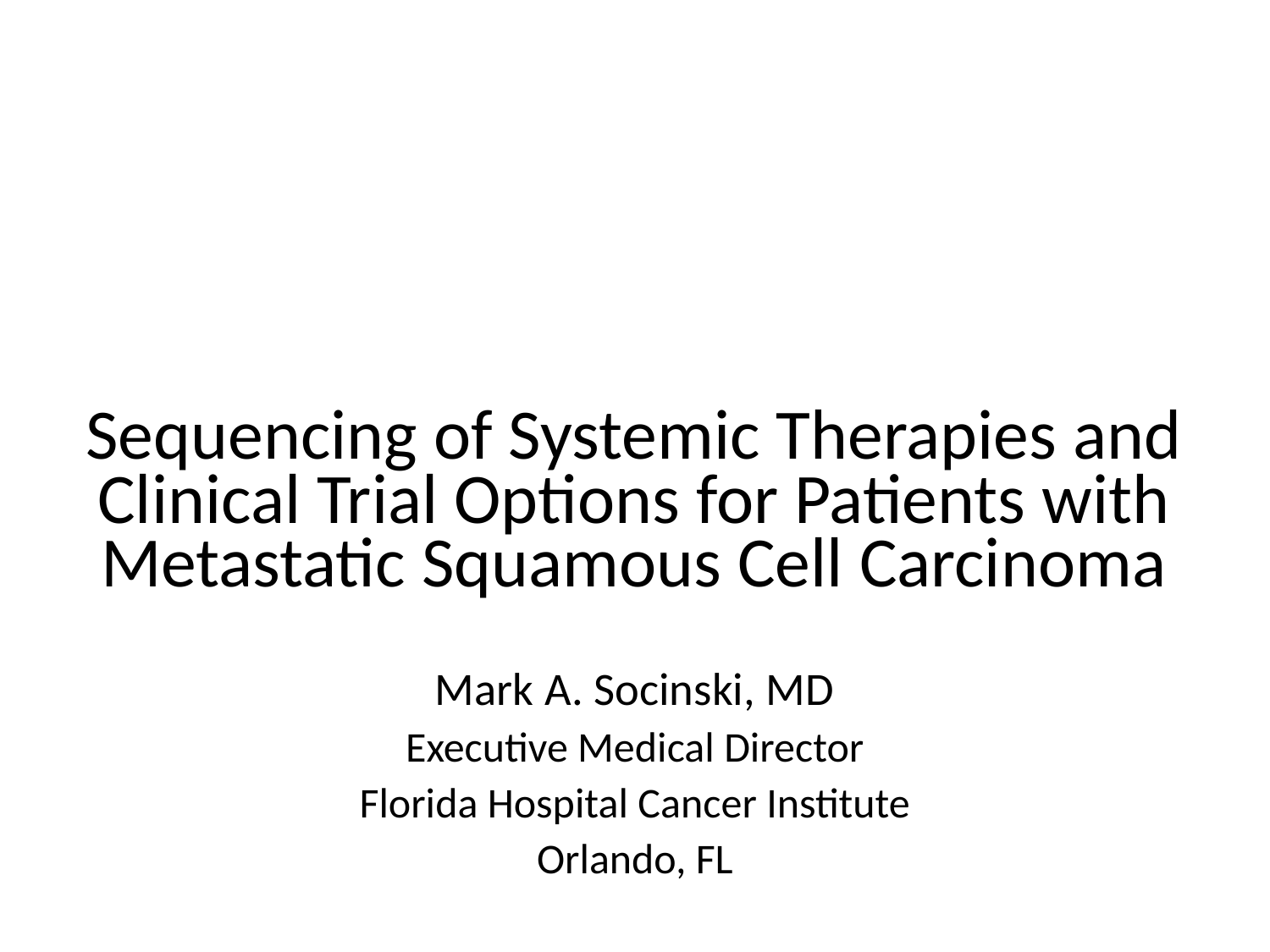

# Sequencing of Systemic Therapies and Clinical Trial Options for Patients with Metastatic Squamous Cell Carcinoma
Mark A. Socinski, MD
Executive Medical Director
Florida Hospital Cancer Institute
Orlando, FL